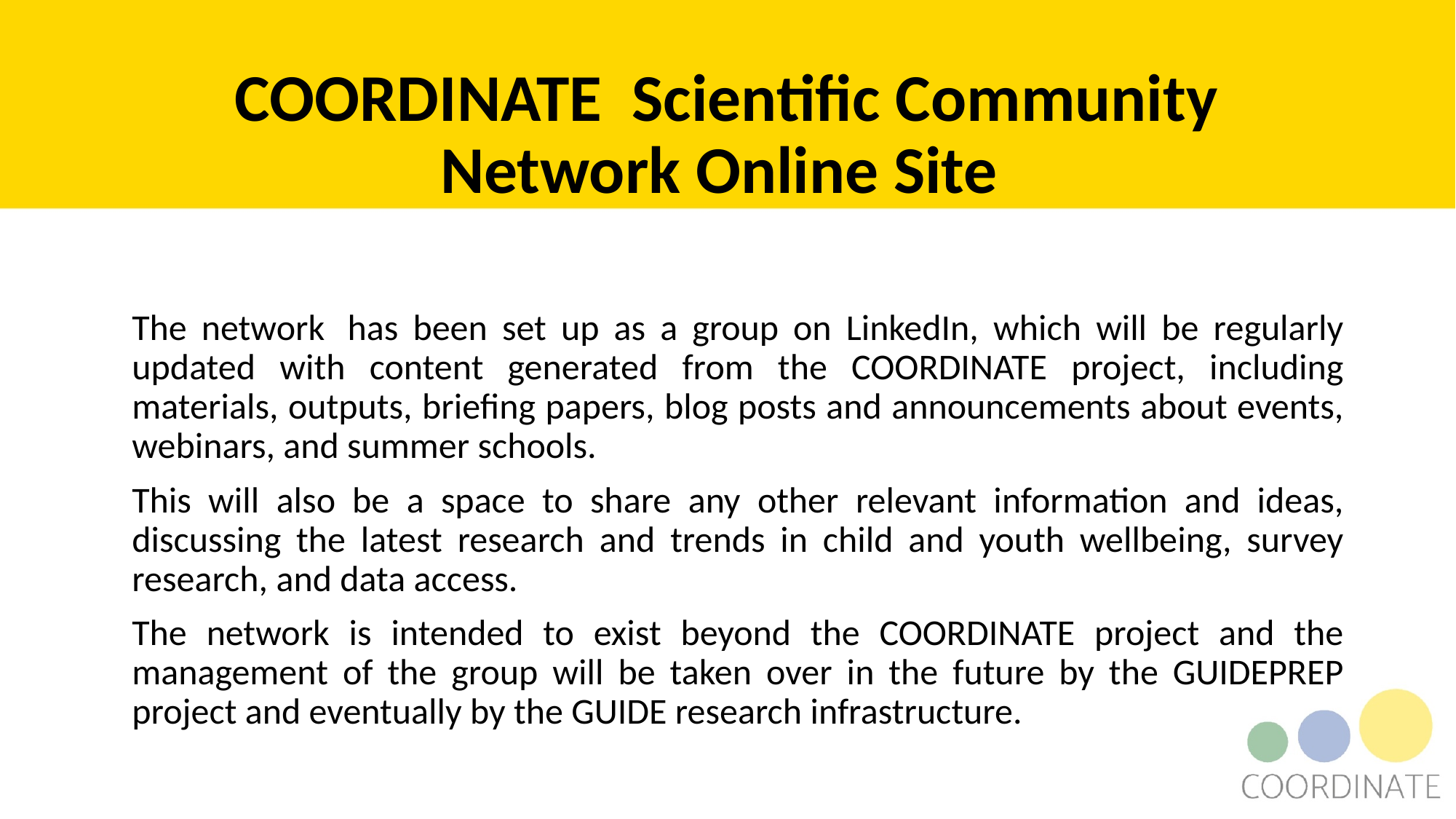

# COORDINATE  Scientific Community Network Online Site
The network  has been set up as a group on LinkedIn, which will be regularly updated with content generated from the COORDINATE project, including materials, outputs, briefing papers, blog posts and announcements about events, webinars, and summer schools.
This will also be a space to share any other relevant information and ideas, discussing the latest research and trends in child and youth wellbeing, survey research, and data access.
The network is intended to exist beyond the COORDINATE project and the management of the group will be taken over in the future by the GUIDEPREP project and eventually by the GUIDE research infrastructure.